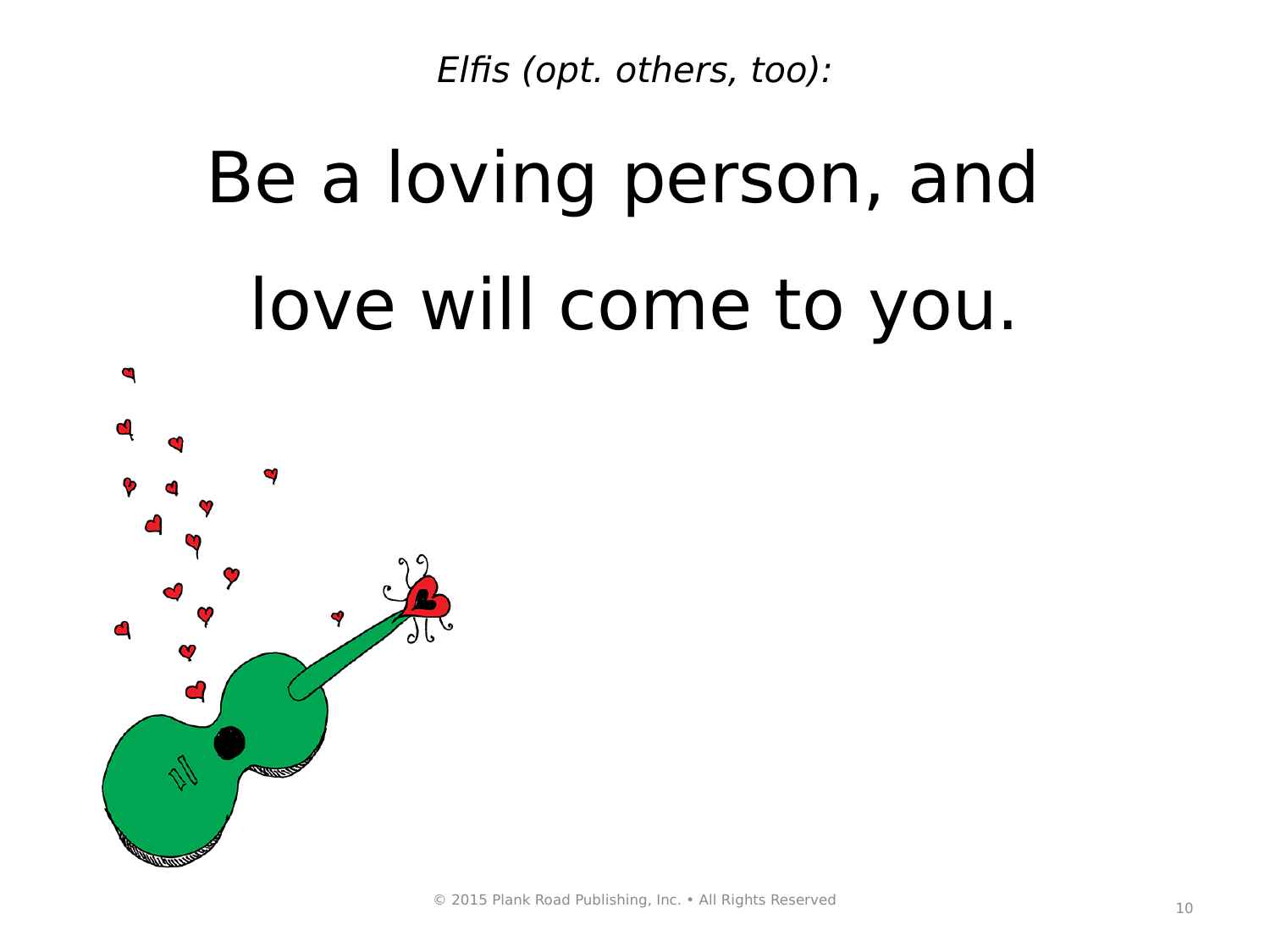

Elfis (opt. others, too):
Be a loving person, and
love will come to you.
10